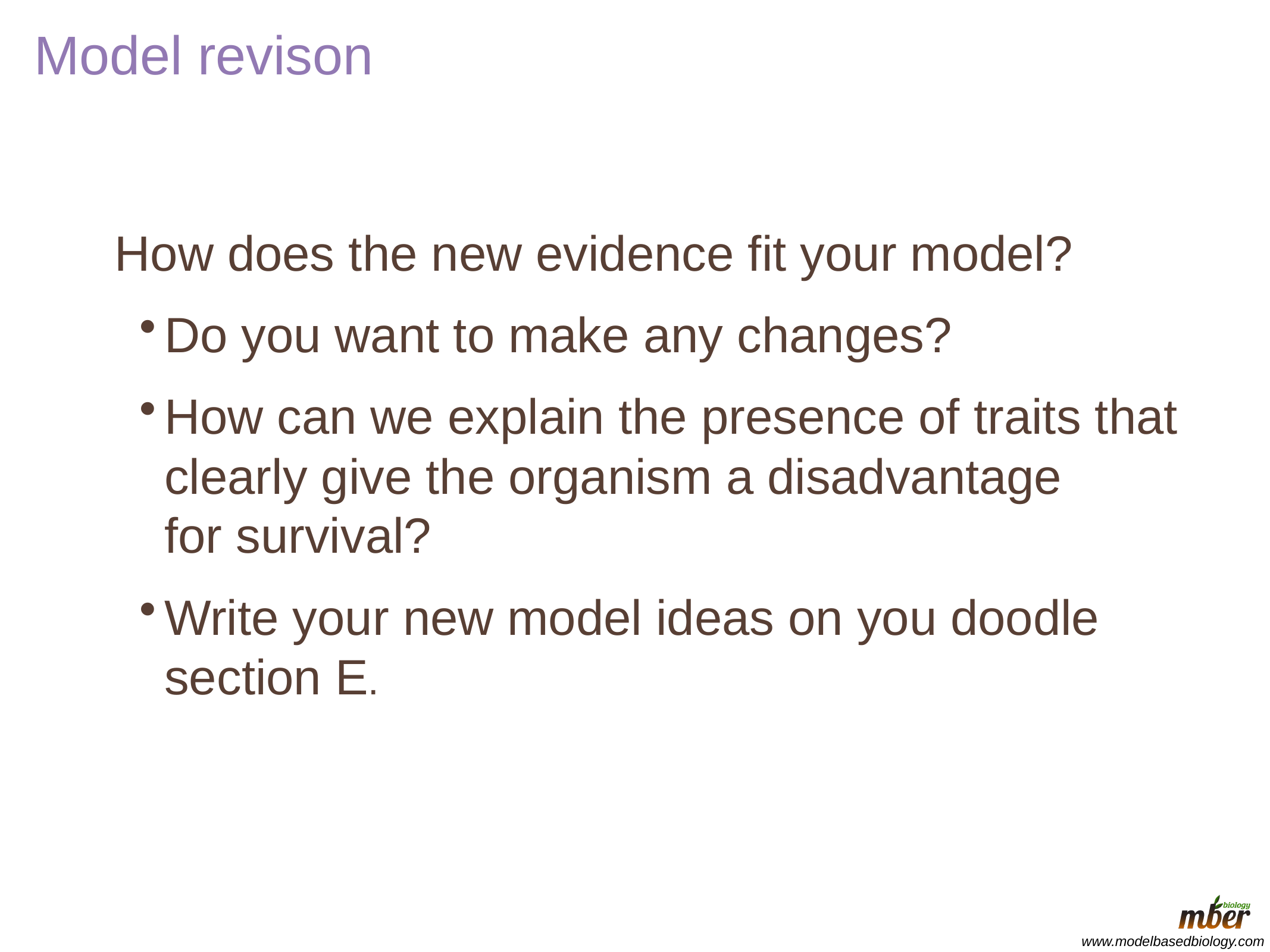

Model revison
How does the new evidence fit your model?
Do you want to make any changes?
How can we explain the presence of traits that clearly give the organism a disadvantage for survival?
Write your new model ideas on you doodle section E.